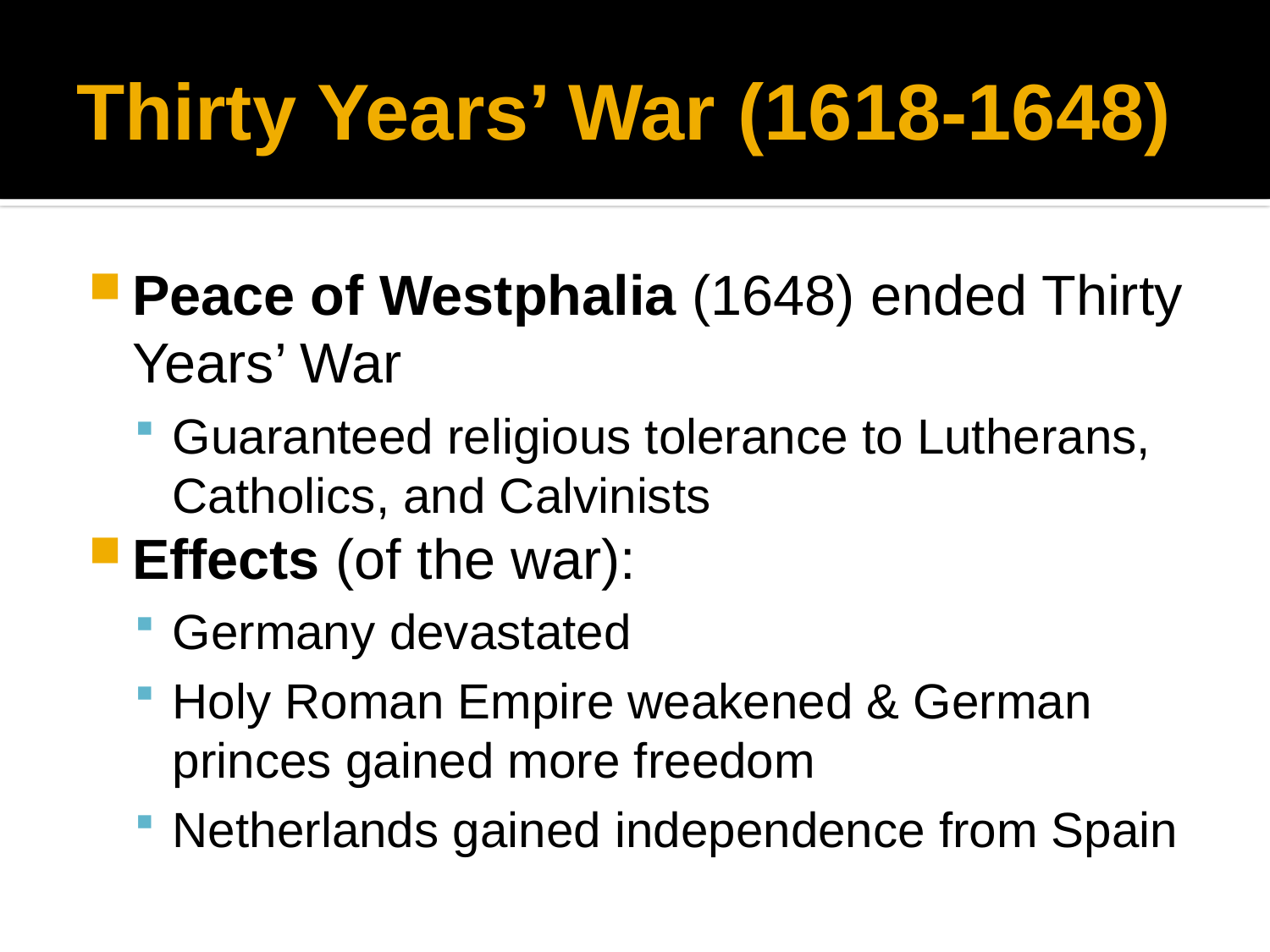

# Thirty Years’ War (1618-1648)
Peace of Westphalia (1648) ended Thirty Years’ War
Guaranteed religious tolerance to Lutherans, Catholics, and Calvinists
Effects (of the war):
Germany devastated
Holy Roman Empire weakened & German princes gained more freedom
Netherlands gained independence from Spain